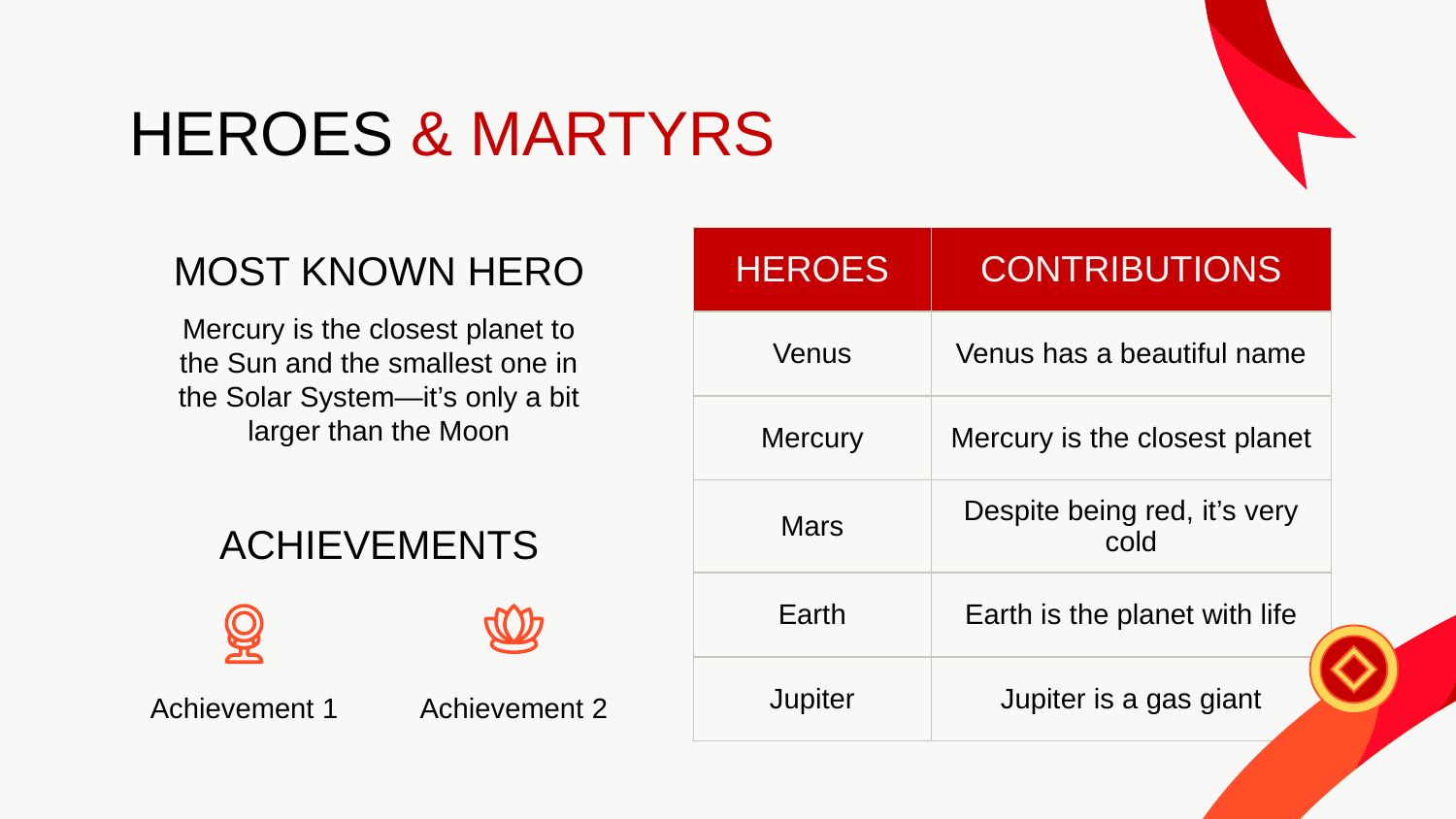

# HEROES & MARTYRS
MOST KNOWN HERO
| HEROES | CONTRIBUTIONS |
| --- | --- |
| Venus | Venus has a beautiful name |
| Mercury | Mercury is the closest planet |
| Mars | Despite being red, it’s very cold |
| Earth | Earth is the planet with life |
| Jupiter | Jupiter is a gas giant |
Mercury is the closest planet to the Sun and the smallest one in the Solar System—it’s only a bit larger than the Moon
ACHIEVEMENTS

Achievement 1
Achievement 2